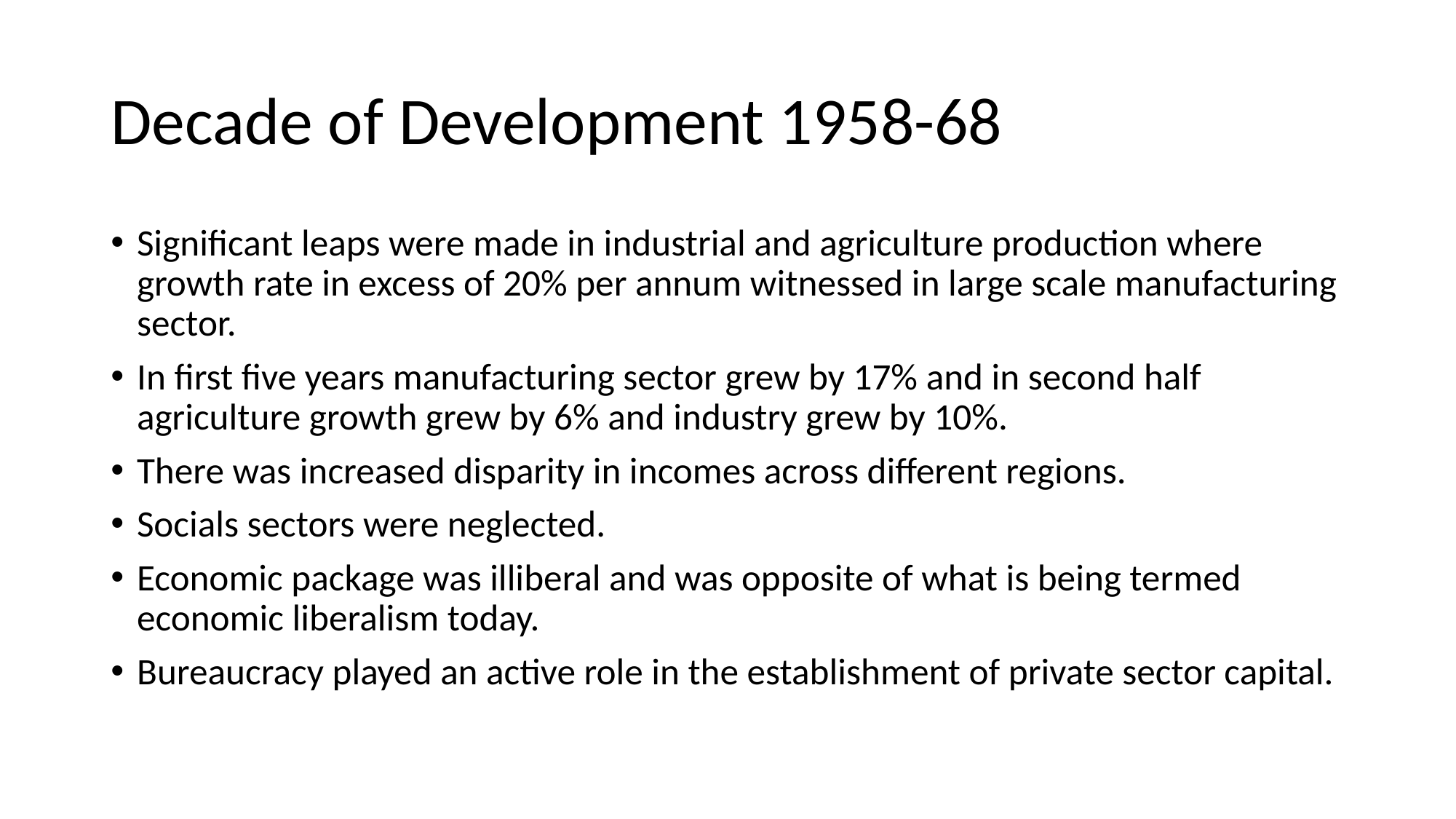

# Decade of Development 1958-68
Significant leaps were made in industrial and agriculture production where growth rate in excess of 20% per annum witnessed in large scale manufacturing sector.
In first five years manufacturing sector grew by 17% and in second half agriculture growth grew by 6% and industry grew by 10%.
There was increased disparity in incomes across different regions.
Socials sectors were neglected.
Economic package was illiberal and was opposite of what is being termed economic liberalism today.
Bureaucracy played an active role in the establishment of private sector capital.